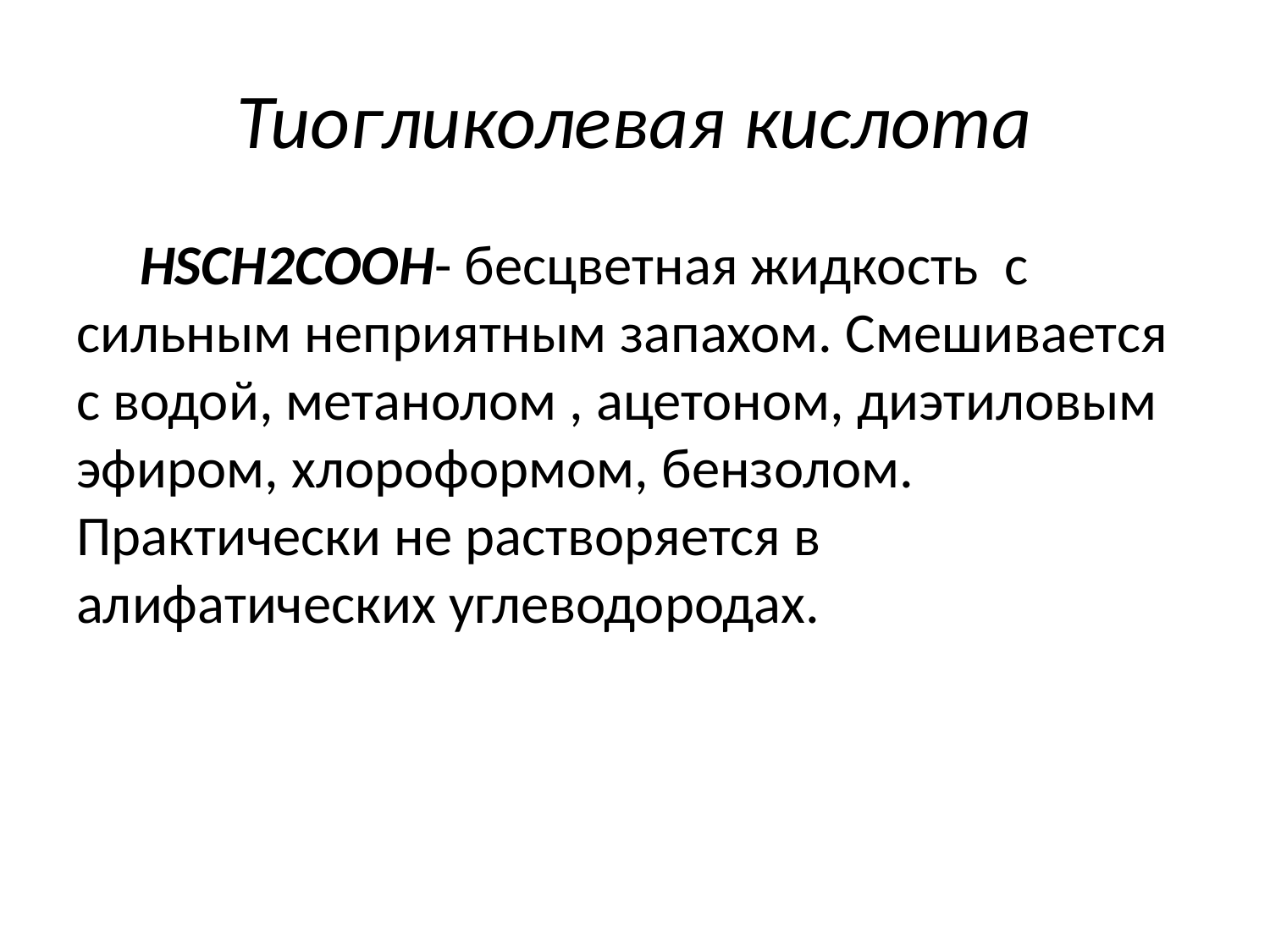

# Тиогликолевая кислота
     HSCH2COOH- бесцветная жидкость  с сильным неприятным запахом. Смешивается с водой, метанолом , ацетоном, диэтиловым эфиром, хлороформом, бензолом. Практически не растворяется в алифатических углеводородах.